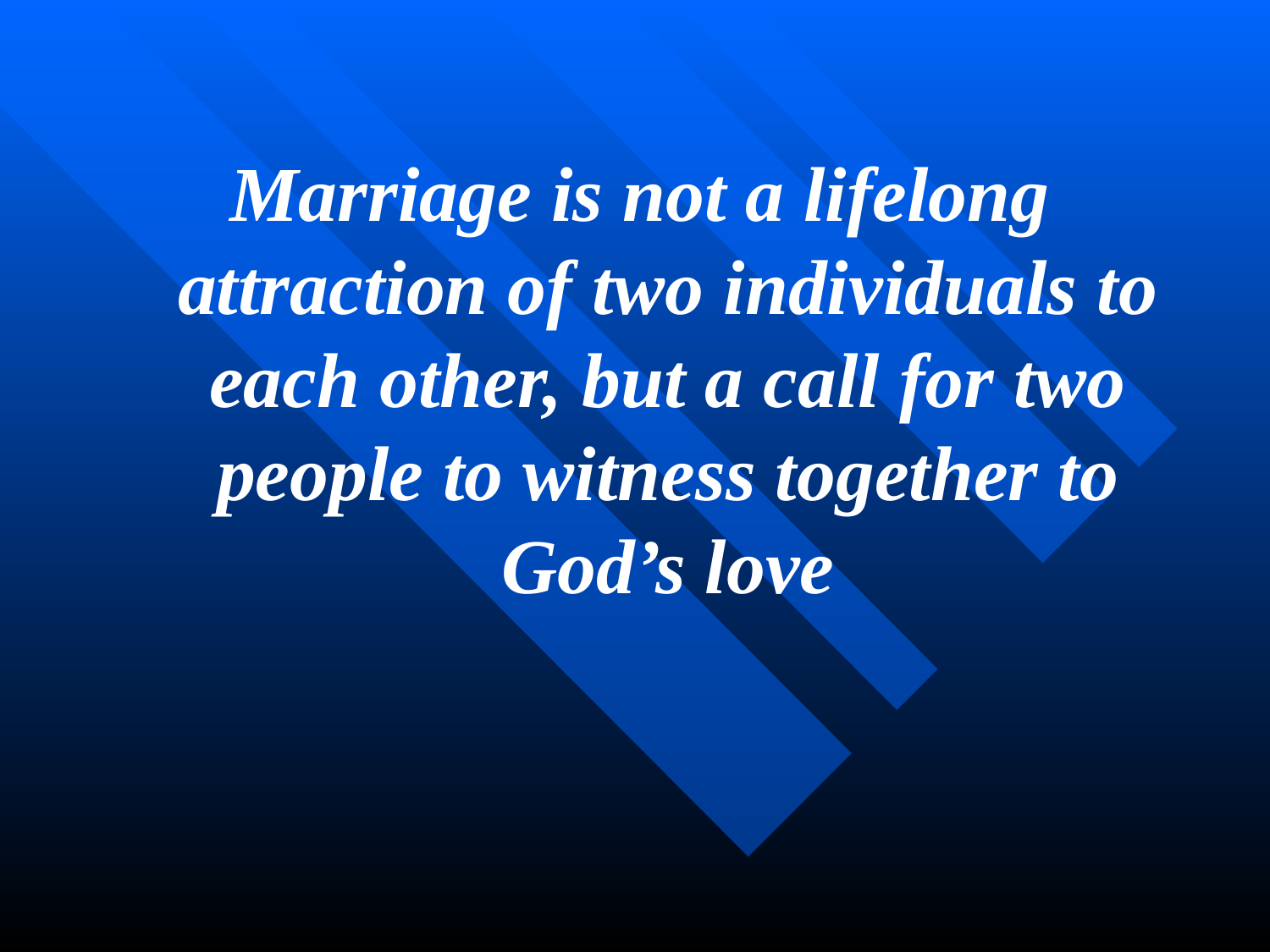

Marriage is not a lifelong attraction of two individuals to each other, but a call for two people to witness together to God’s love